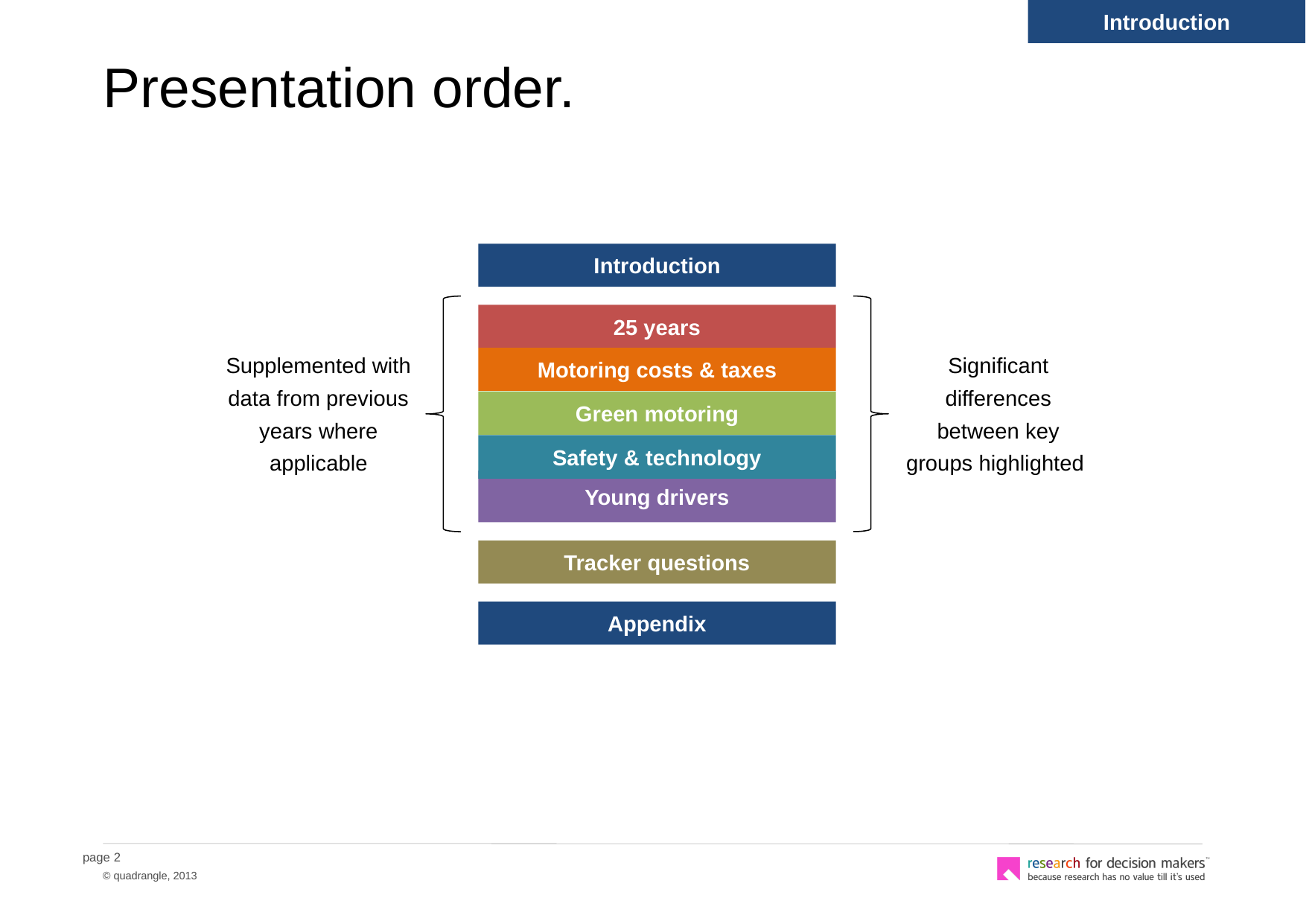

Introduction
# Presentation order.
Introduction

25 years
Supplemented with data from previous years where applicable
Significant differences between key groups highlighted
Motoring costs & taxes
Green motoring
Safety & technology
Young drivers
Tracker questions
Appendix